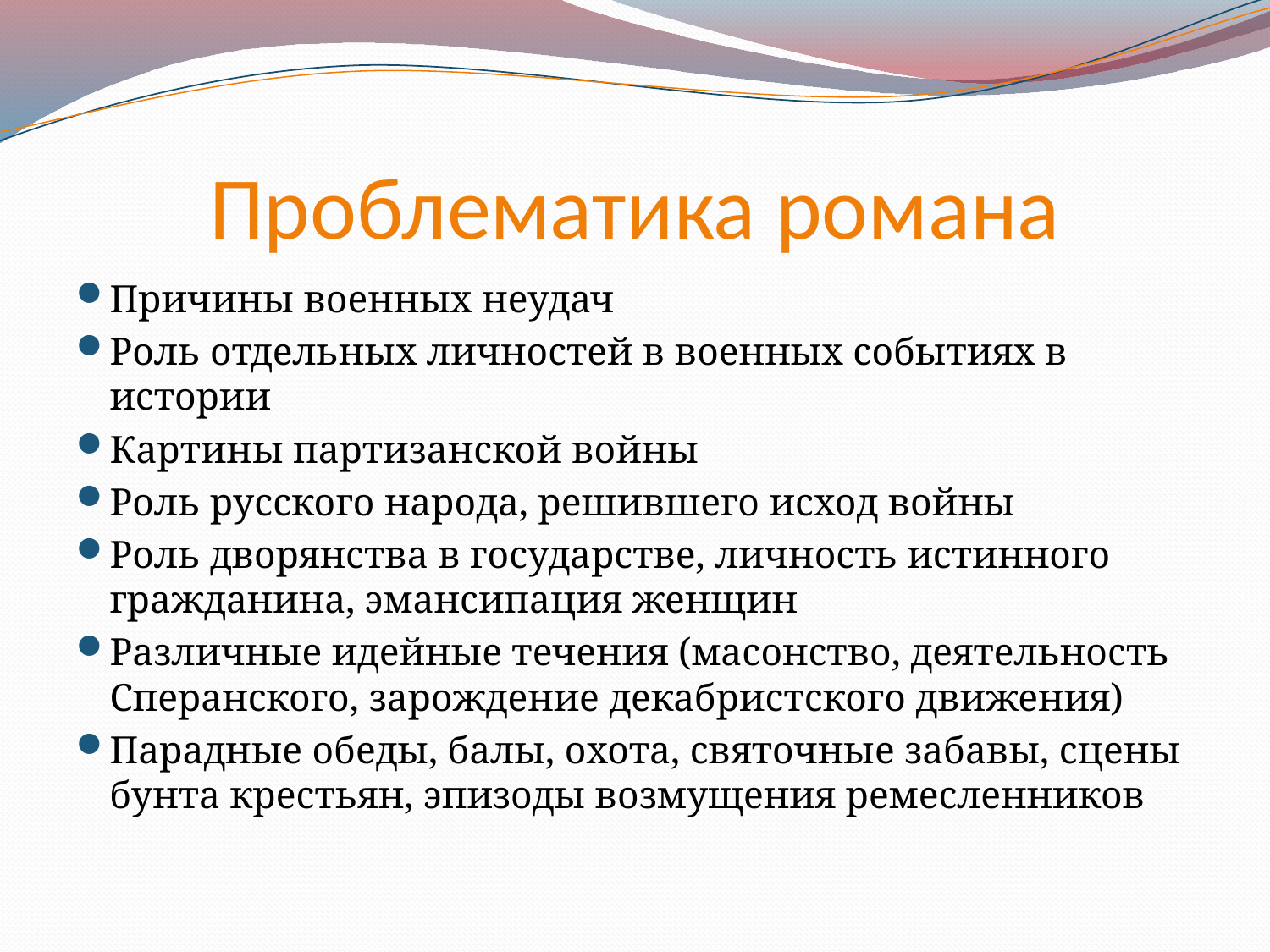

# Проблематика романа
Причины военных неудач
Роль отдельных личностей в военных событиях в истории
Картины партизанской войны
Роль русского народа, решившего исход войны
Роль дворянства в государстве, личность истинного гражданина, эмансипация женщин
Различные идейные течения (масонство, деятельность Сперанского, зарождение декабристского движения)
Парадные обеды, балы, охота, святочные забавы, сцены бунта крестьян, эпизоды возмущения ремесленников